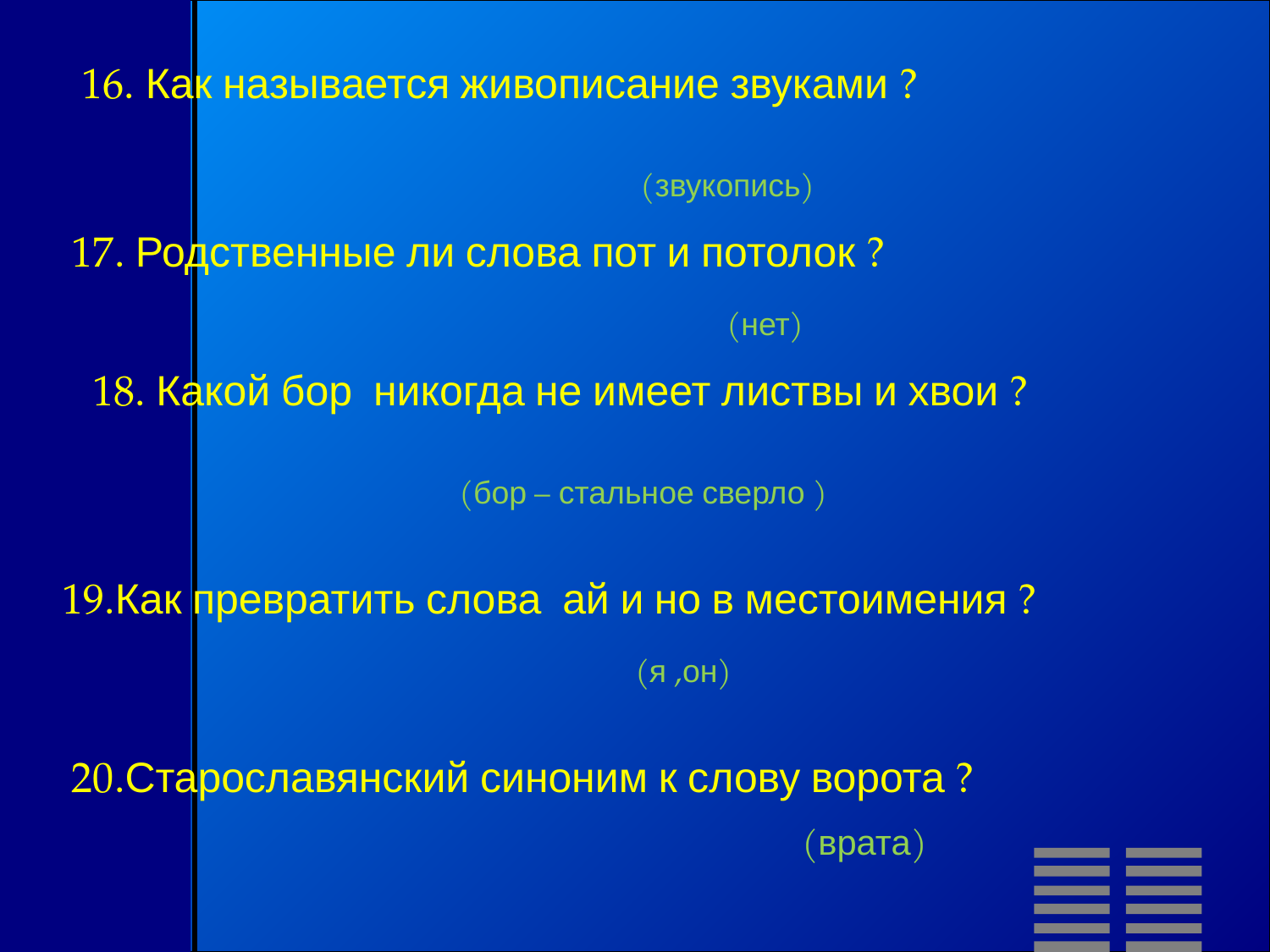

16. Как называется живописание звуками ?

(звукопись)
17. Родственные ли слова пот и потолок ?

(нет)

18. Какой бор  никогда не имеет листвы и хвои ?
(бор – стальное сверло )

19.Как превратить слова  ай и но в местоимения ?

(я ,он)
20.Старославянский синоним к слову ворота ?

(врата)